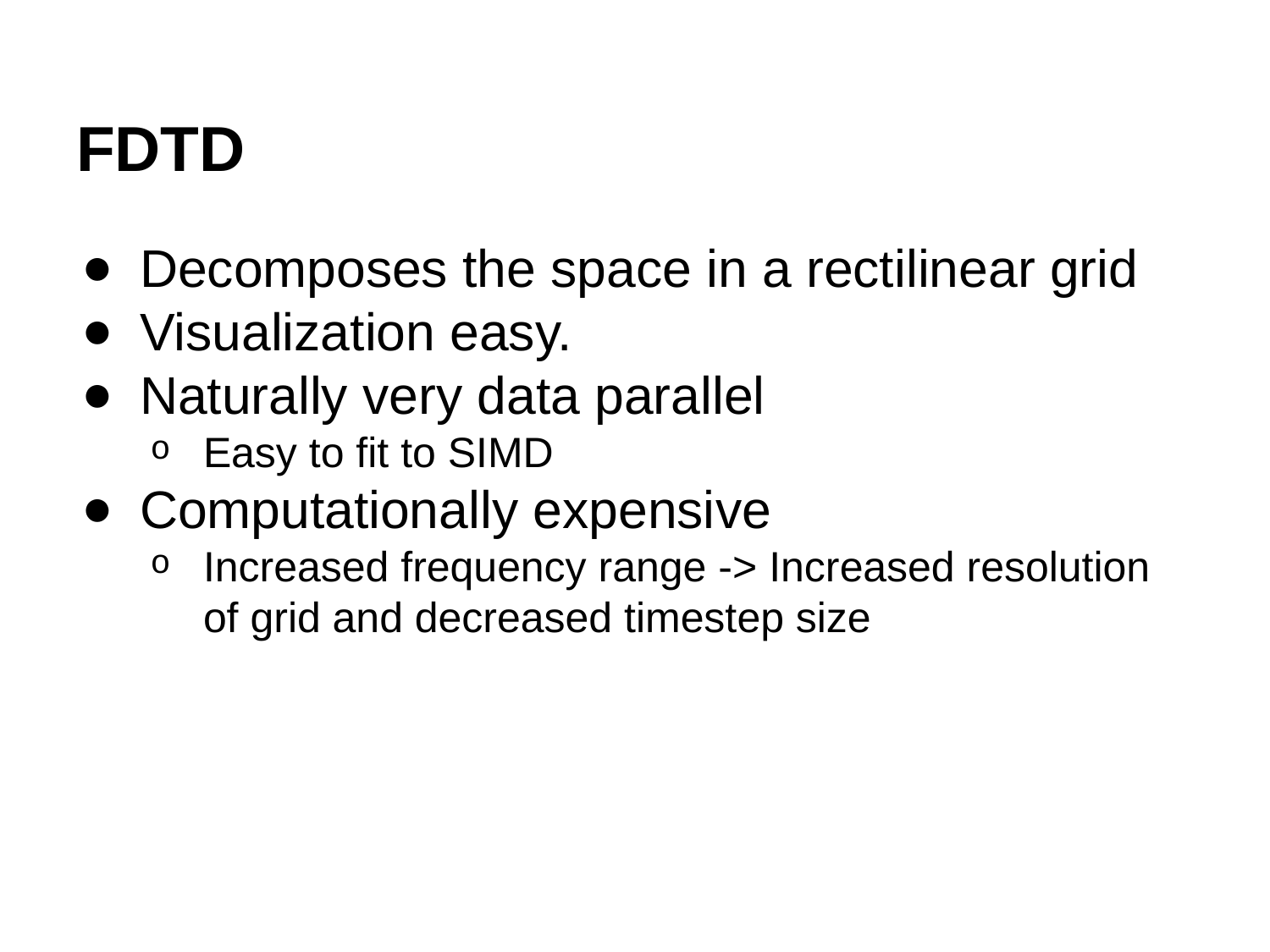

# FDTD
Decomposes the space in a rectilinear grid
Visualization easy.
Naturally very data parallel
Easy to fit to SIMD
Computationally expensive
Increased frequency range -> Increased resolution of grid and decreased timestep size